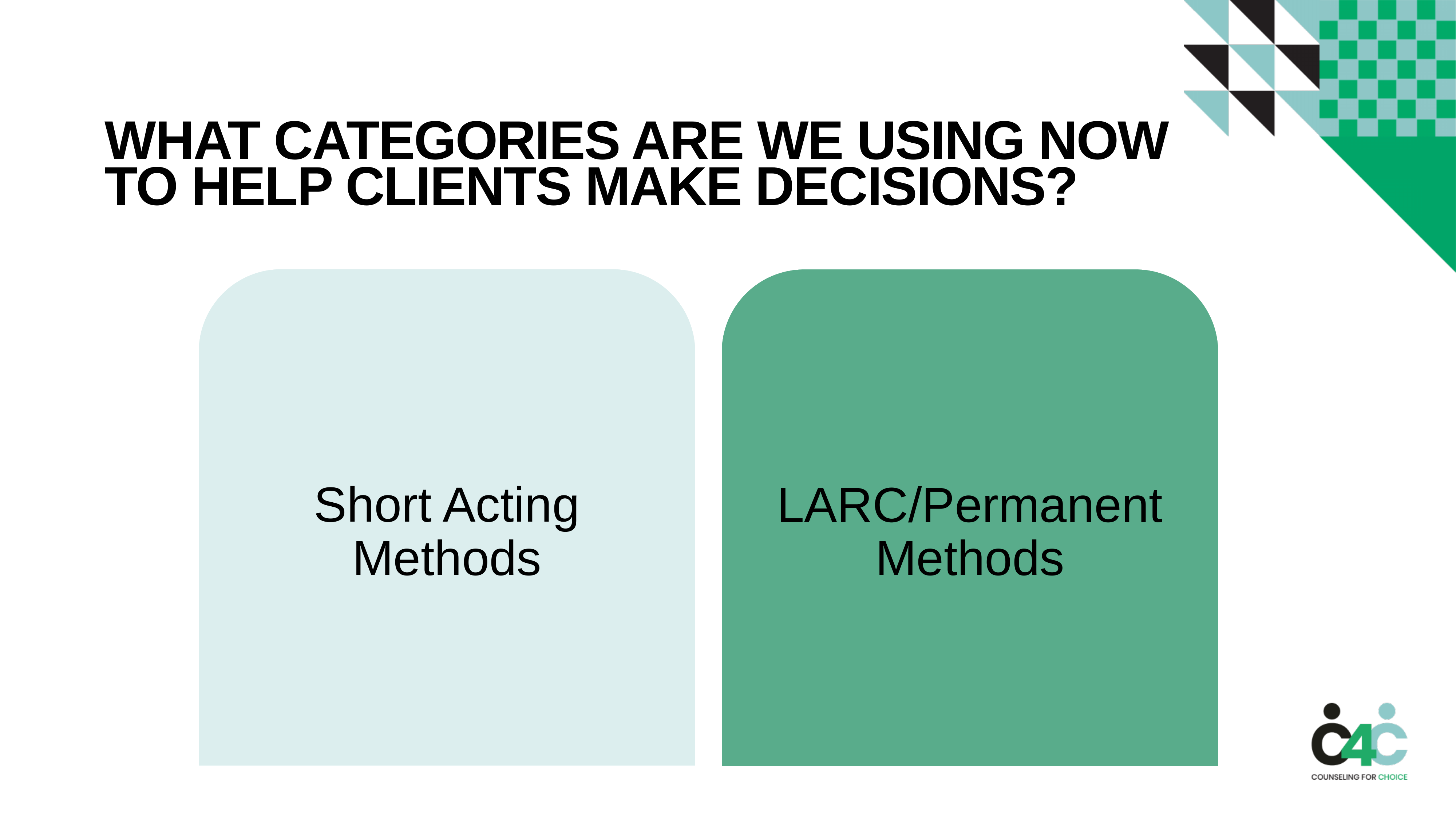

# What categories are we using now to help clients make decisions?

Short Acting Methods

LARC/Permanent Methods